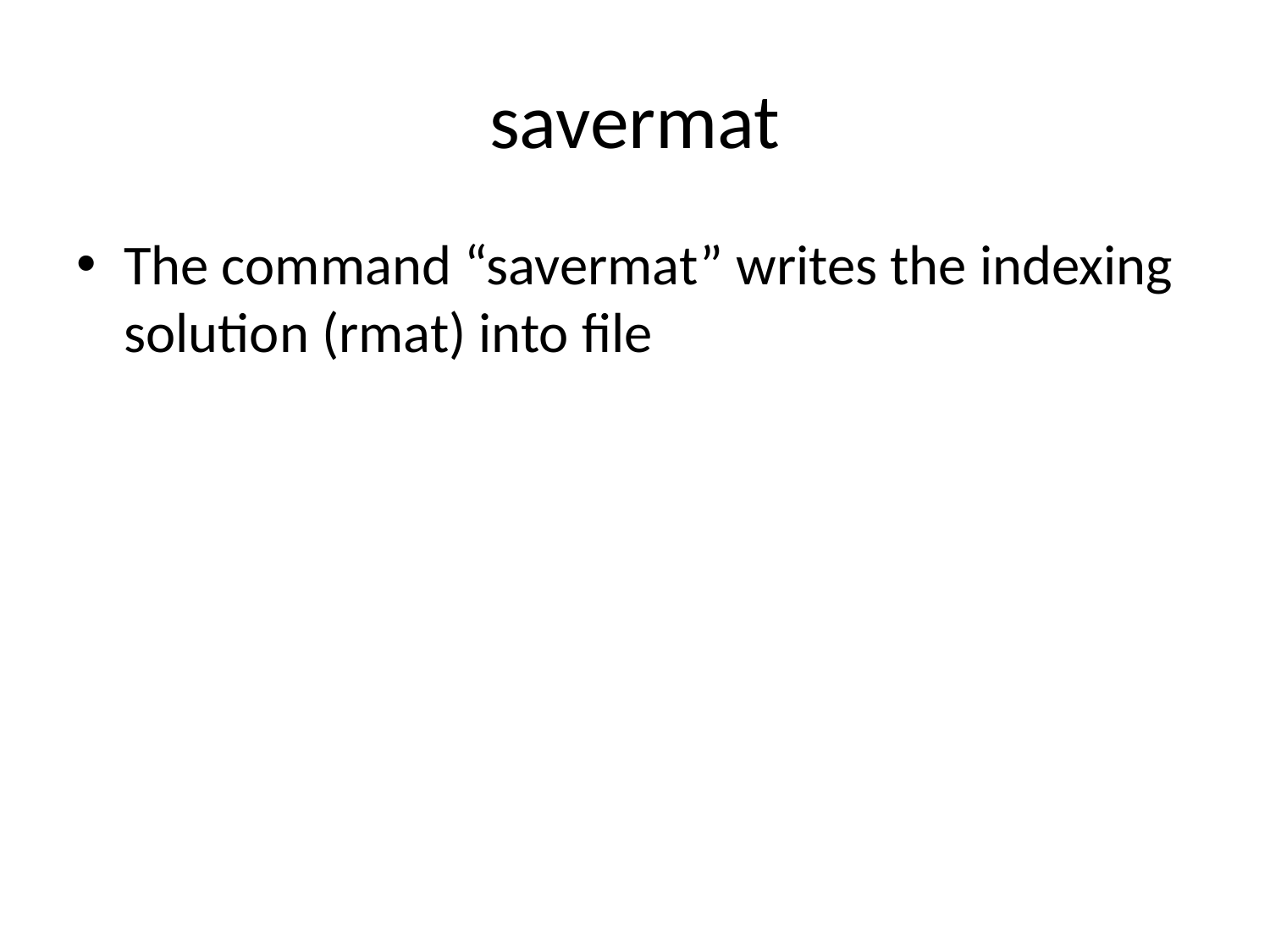

# savermat
The command “savermat” writes the indexing solution (rmat) into file